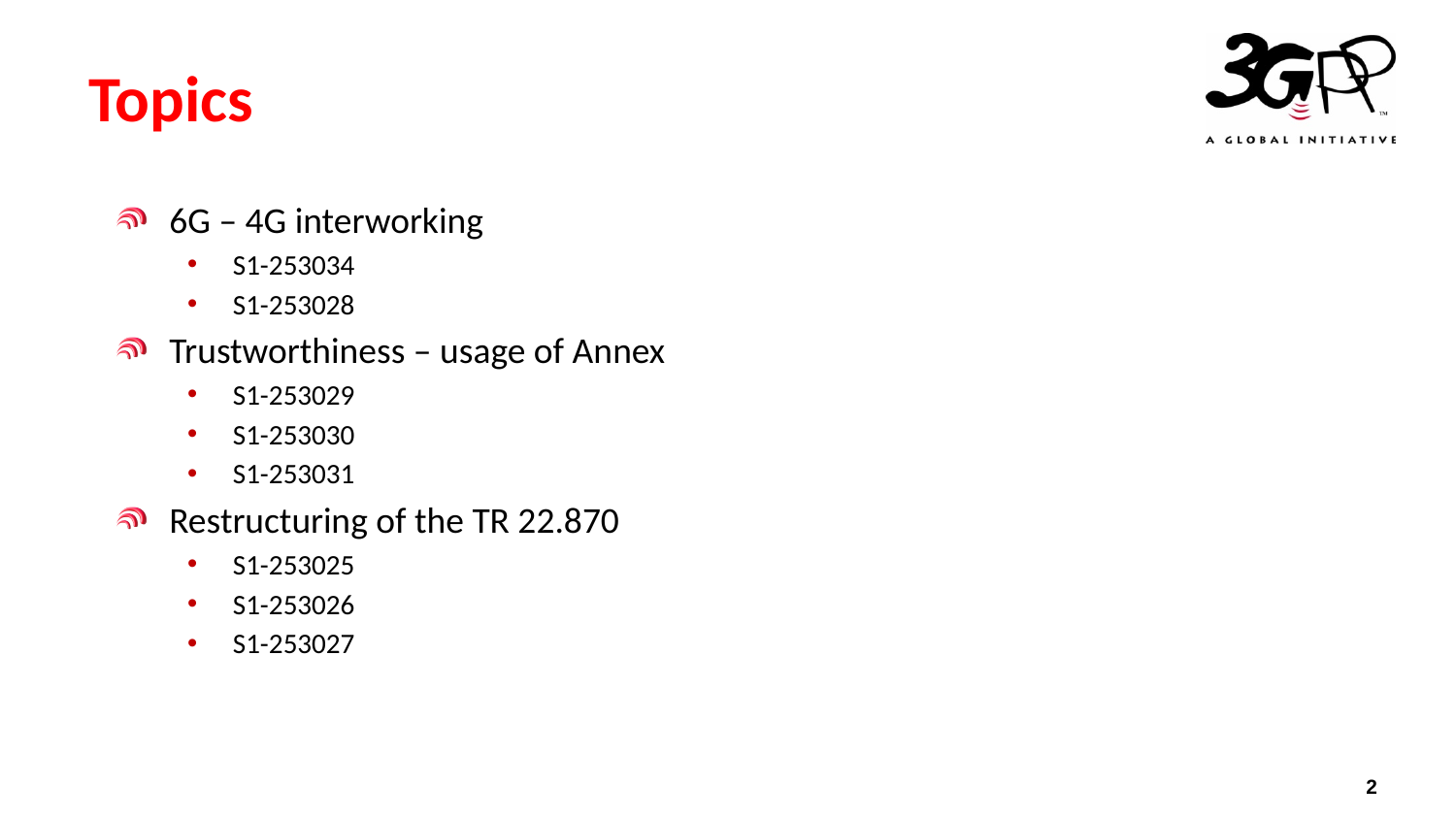

# Topics
6G – 4G interworking
S1-253034
S1-253028
Trustworthiness – usage of Annex
S1-253029
S1-253030
S1-253031
Restructuring of the TR 22.870
S1-253025
S1-253026
S1-253027